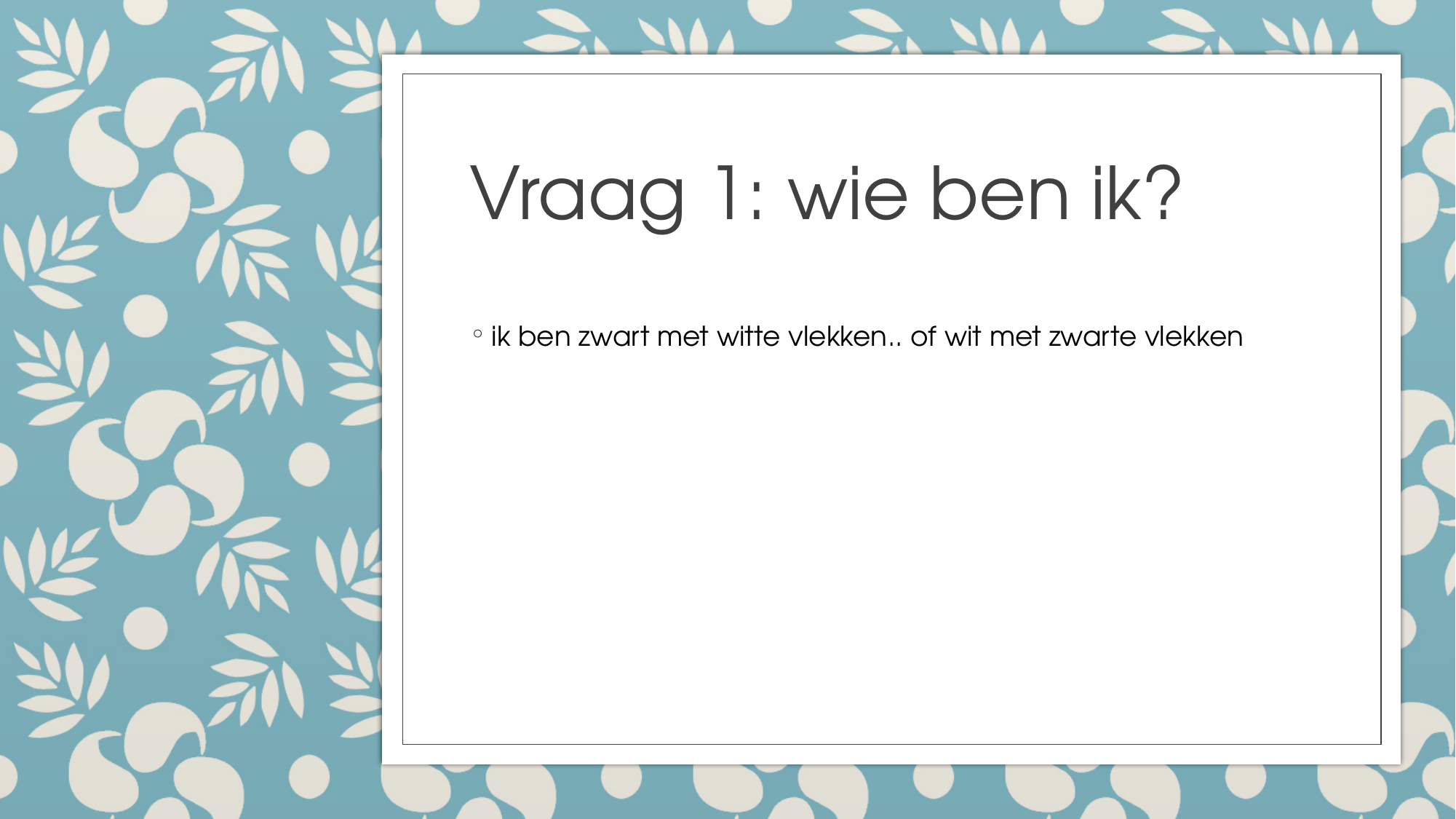

# Vraag 1: wie ben ik?
ik ben zwart met witte vlekken.. of wit met zwarte vlekken